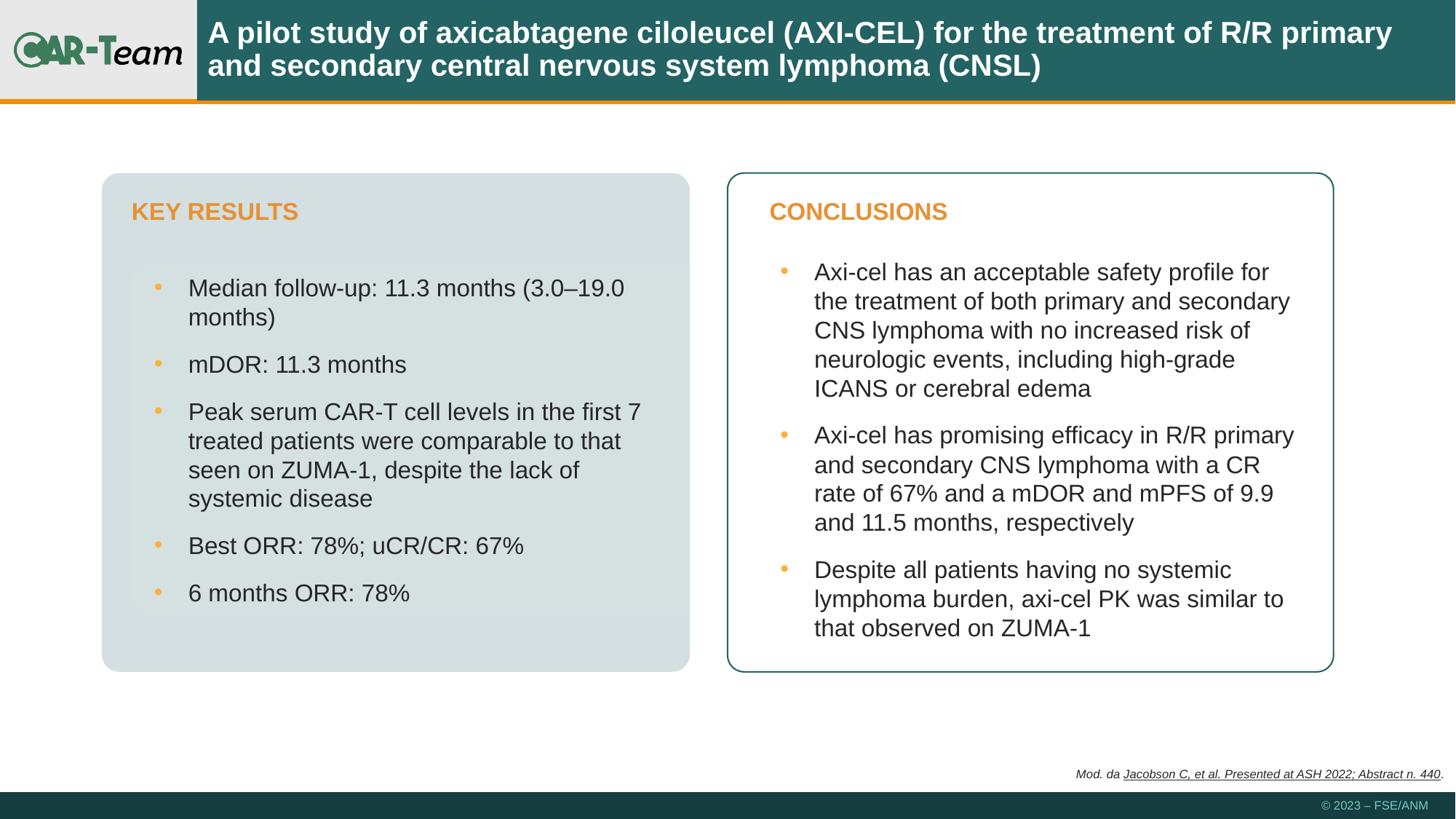

A pilot study of axicabtagene ciloleucel (AXI-CEL) for the treatment of R/R primary and secondary central nervous system lymphoma (CNSL)

KEY RESULTS
CONCLUSIONS
Axi-cel has an acceptable safety profile for the treatment of both primary and secondary CNS lymphoma with no increased risk of neurologic events, including high-grade ICANS or cerebral edema
Axi-cel has promising efficacy in R/R primary and secondary CNS lymphoma with a CR rate of 67% and a mDOR and mPFS of 9.9 and 11.5 months, respectively
Despite all patients having no systemic lymphoma burden, axi-cel PK was similar to that observed on ZUMA-1
Median follow-up: 11.3 months (3.0–19.0 months)
mDOR: 11.3 months
Peak serum CAR-T cell levels in the first 7 treated patients were comparable to that seen on ZUMA-1, despite the lack of systemic disease
Best ORR: 78%; uCR/CR: 67%
6 months ORR: 78%
Mod. da Jacobson C, et al. Presented at ASH 2022; Abstract n. 440.